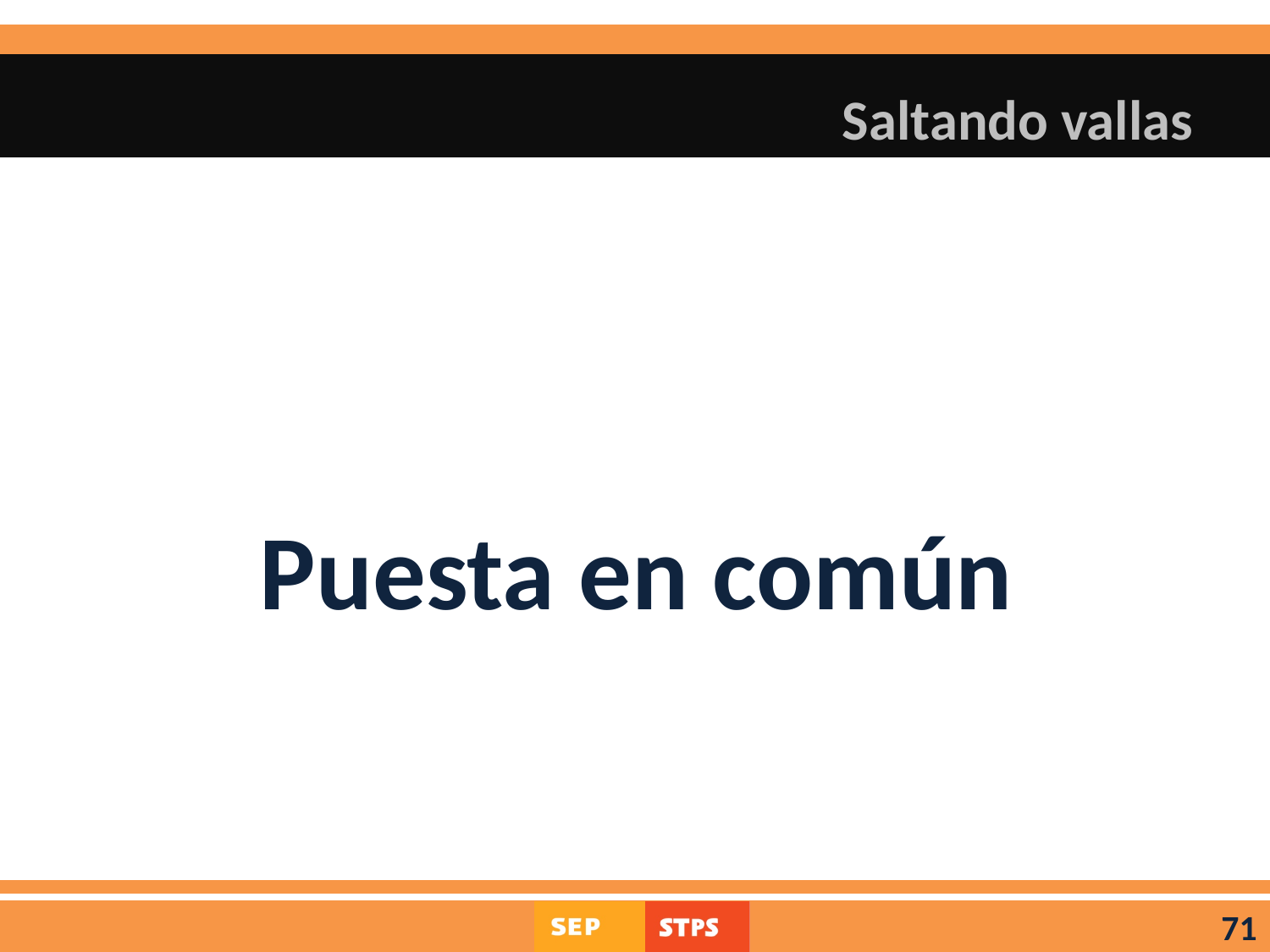

# Saltando vallas
Puesta en común
71